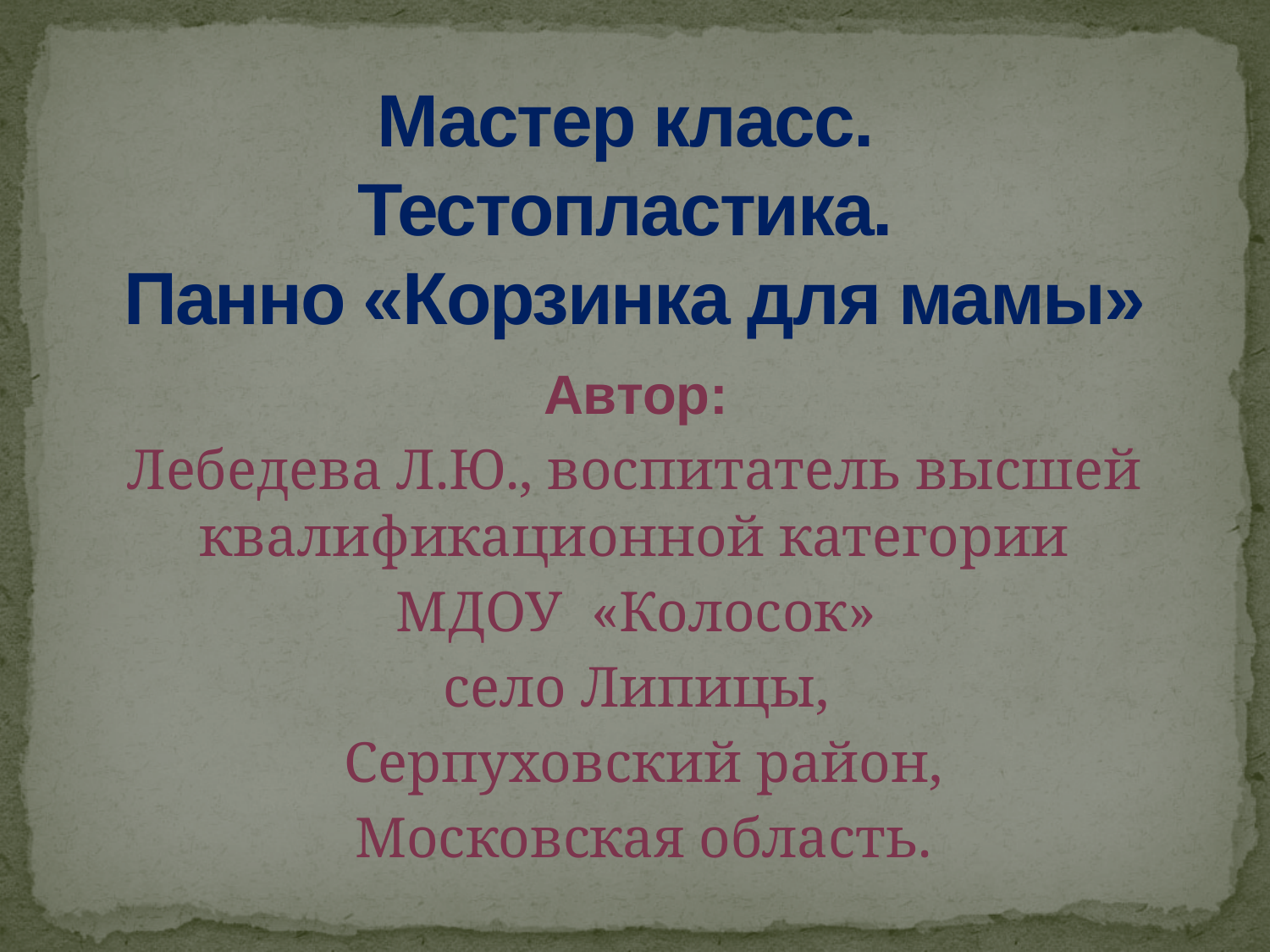

# Мастер класс. Тестопластика. Панно «Корзинка для мамы»

Автор:
Лебедева Л.Ю., воспитатель высшей квалификационной категории
МДОУ  «Колосок»
село Липицы,
Серпуховский район,
Московская область.